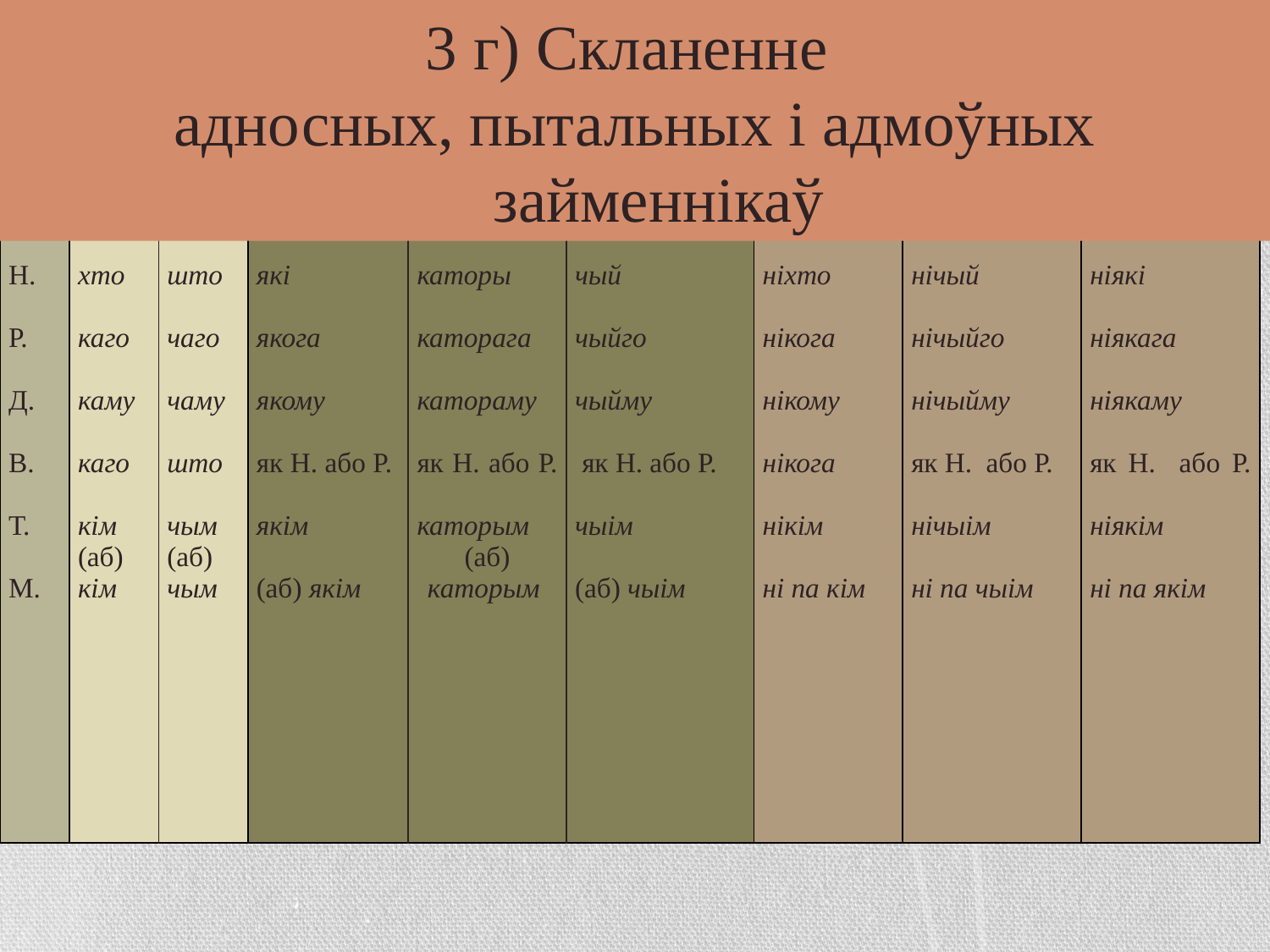

3 г) Скланенне
адносных, пытальных і адмоўных займеннікаў
| Н. Р. Д. В. Т. М. | хто каго каму каго кім (аб) кім | што чаго чаму што чым (аб) чым | які якога якому як Н. або Р. якім (аб) якім | каторы каторага катораму як Н. або Р. каторым (аб) каторым | чый чыйго чыйму як Н. або Р. чыім (аб) чыім | ніхто нікога нікому нікога нікім ні па кім | нічый нічыйго нічыйму як Н. або Р. нічыім ні па чыім | ніякі ніякага ніякаму як Н. або Р. ніякім ні па якім |
| --- | --- | --- | --- | --- | --- | --- | --- | --- |